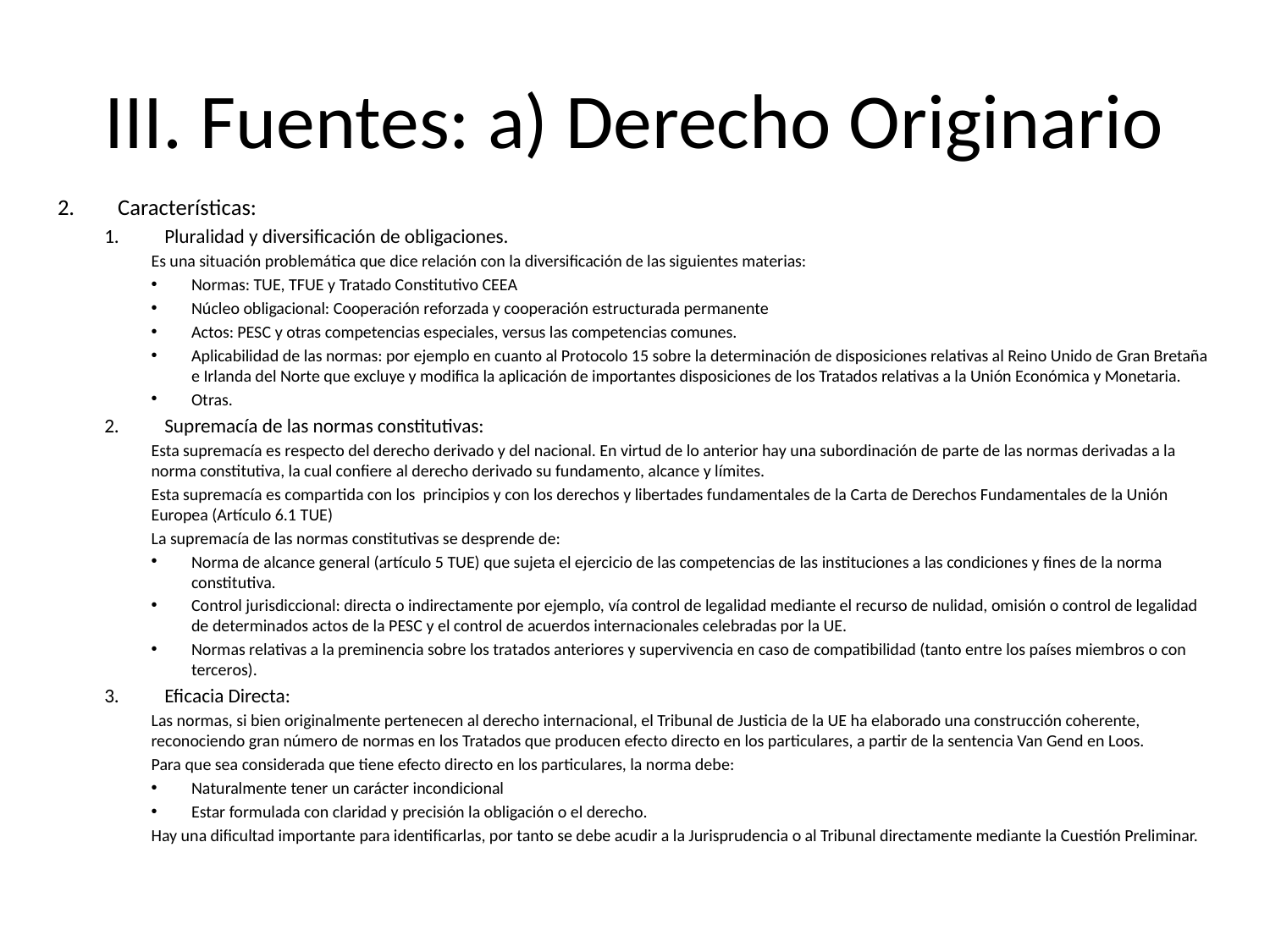

# III. Fuentes: a) Derecho Originario
Características:
Pluralidad y diversificación de obligaciones.
Es una situación problemática que dice relación con la diversificación de las siguientes materias:
Normas: TUE, TFUE y Tratado Constitutivo CEEA
Núcleo obligacional: Cooperación reforzada y cooperación estructurada permanente
Actos: PESC y otras competencias especiales, versus las competencias comunes.
Aplicabilidad de las normas: por ejemplo en cuanto al Protocolo 15 sobre la determinación de disposiciones relativas al Reino Unido de Gran Bretaña e Irlanda del Norte que excluye y modifica la aplicación de importantes disposiciones de los Tratados relativas a la Unión Económica y Monetaria.
Otras.
Supremacía de las normas constitutivas:
Esta supremacía es respecto del derecho derivado y del nacional. En virtud de lo anterior hay una subordinación de parte de las normas derivadas a la norma constitutiva, la cual confiere al derecho derivado su fundamento, alcance y límites.
Esta supremacía es compartida con los  principios y con los derechos y libertades fundamentales de la Carta de Derechos Fundamentales de la Unión Europea (Artículo 6.1 TUE)
La supremacía de las normas constitutivas se desprende de:
Norma de alcance general (artículo 5 TUE) que sujeta el ejercicio de las competencias de las instituciones a las condiciones y fines de la norma constitutiva.
Control jurisdiccional: directa o indirectamente por ejemplo, vía control de legalidad mediante el recurso de nulidad, omisión o control de legalidad de determinados actos de la PESC y el control de acuerdos internacionales celebradas por la UE.
Normas relativas a la preminencia sobre los tratados anteriores y supervivencia en caso de compatibilidad (tanto entre los países miembros o con terceros).
Eficacia Directa:
Las normas, si bien originalmente pertenecen al derecho internacional, el Tribunal de Justicia de la UE ha elaborado una construcción coherente, reconociendo gran número de normas en los Tratados que producen efecto directo en los particulares, a partir de la sentencia Van Gend en Loos.
Para que sea considerada que tiene efecto directo en los particulares, la norma debe:
Naturalmente tener un carácter incondicional
Estar formulada con claridad y precisión la obligación o el derecho.
Hay una dificultad importante para identificarlas, por tanto se debe acudir a la Jurisprudencia o al Tribunal directamente mediante la Cuestión Preliminar.